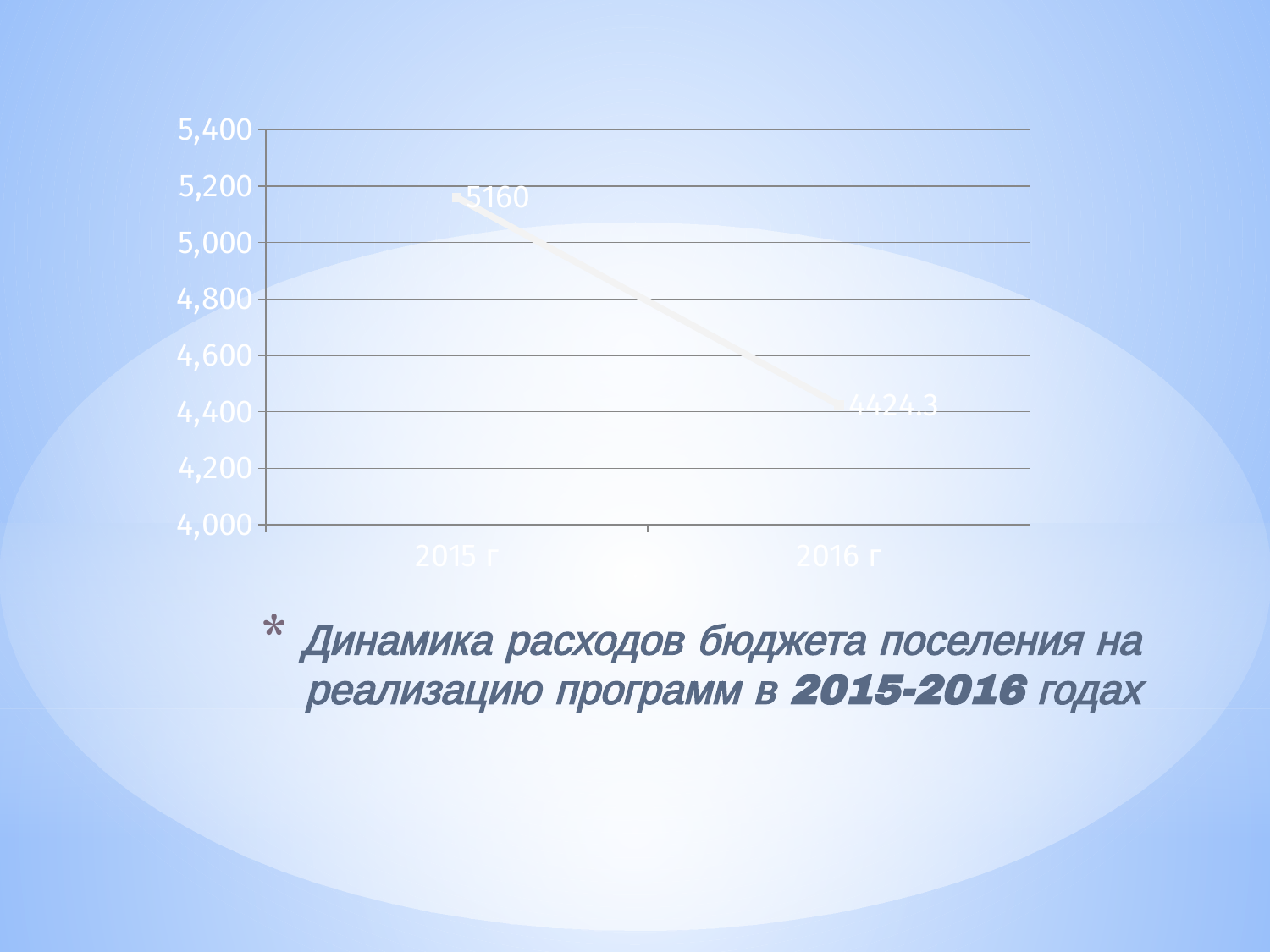

### Chart

| Category | Ряд 1 |
|---|---|
| 2015 г | 5160.0 |
| 2016 г | 4424.3 |
# Динамика расходов бюджета поселения на реализацию программ в 2015-2016 годах